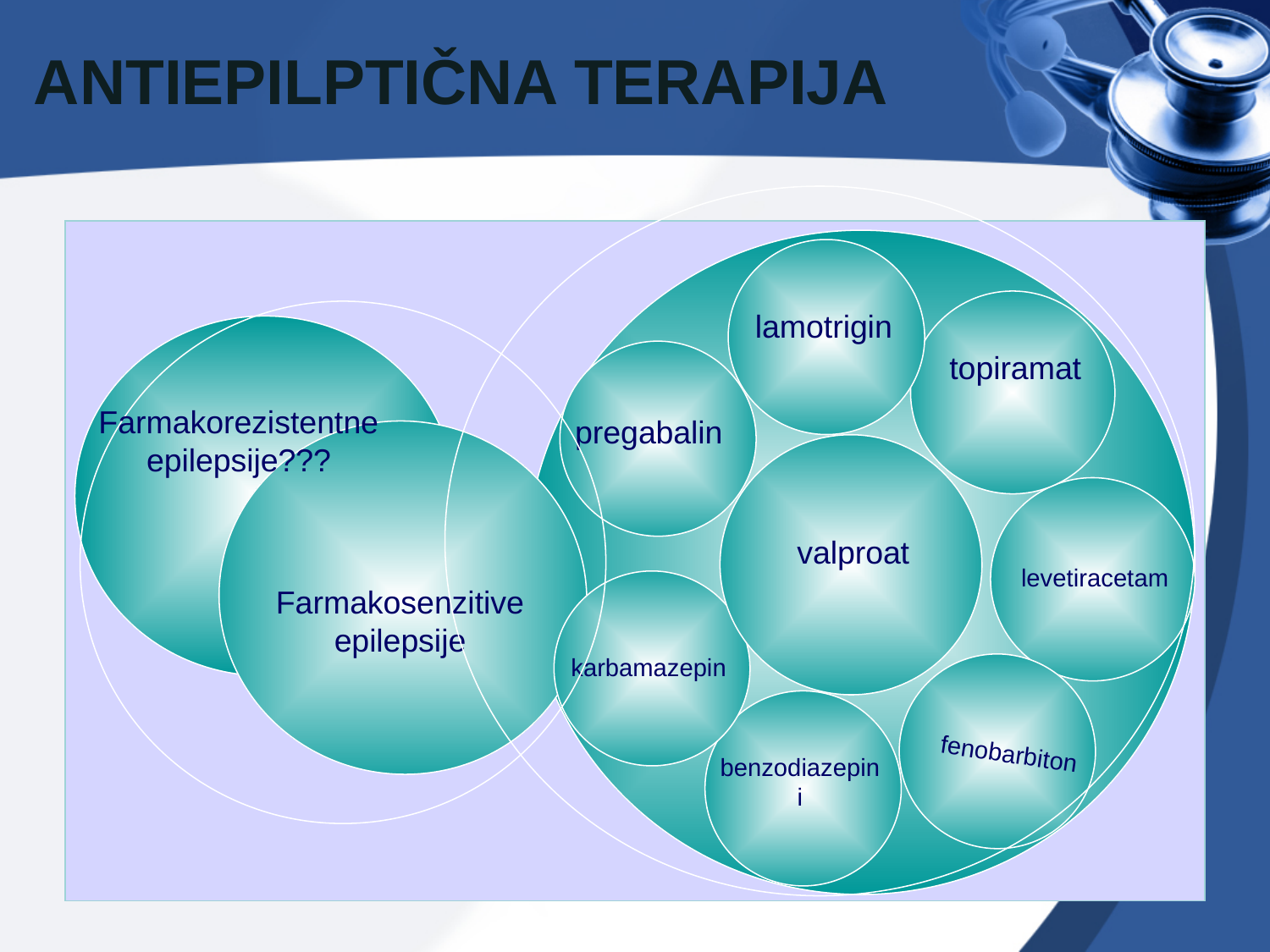

# ANTIEPILPTIČNA TERAPIJA

topiramat
lamotrigin

pregabalin

Farmakosenzitive epilepsije

valproat
levetiracetam

karbamazepin
fenobarbiton

benzodiazepini

Farmakorezistentne epilepsije???
31